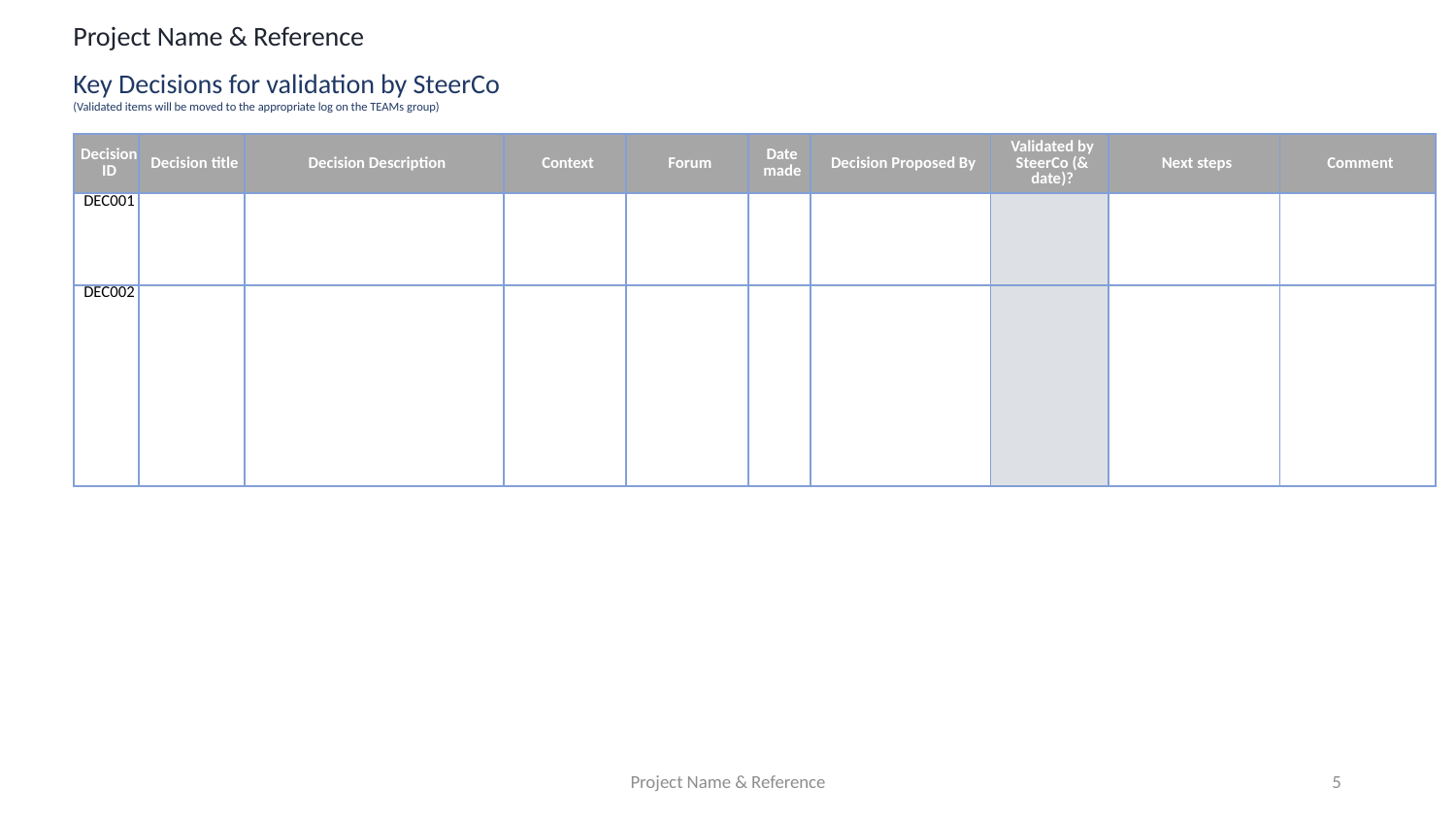

Project Name & Reference
Key Decisions for validation by SteerCo
(Validated items will be moved to the appropriate log on the TEAMs group)
| Decision ID | Decision title | Decision Description | Context | Forum | Date made | Decision Proposed By | Validated by SteerCo (& date)? | Next steps | Comment |
| --- | --- | --- | --- | --- | --- | --- | --- | --- | --- |
| DEC001 |  |  |  |  |  |  |  |  |  |
| DEC002 |  |  |  |  |  |  |  |  |  |
Project Name & Reference
5